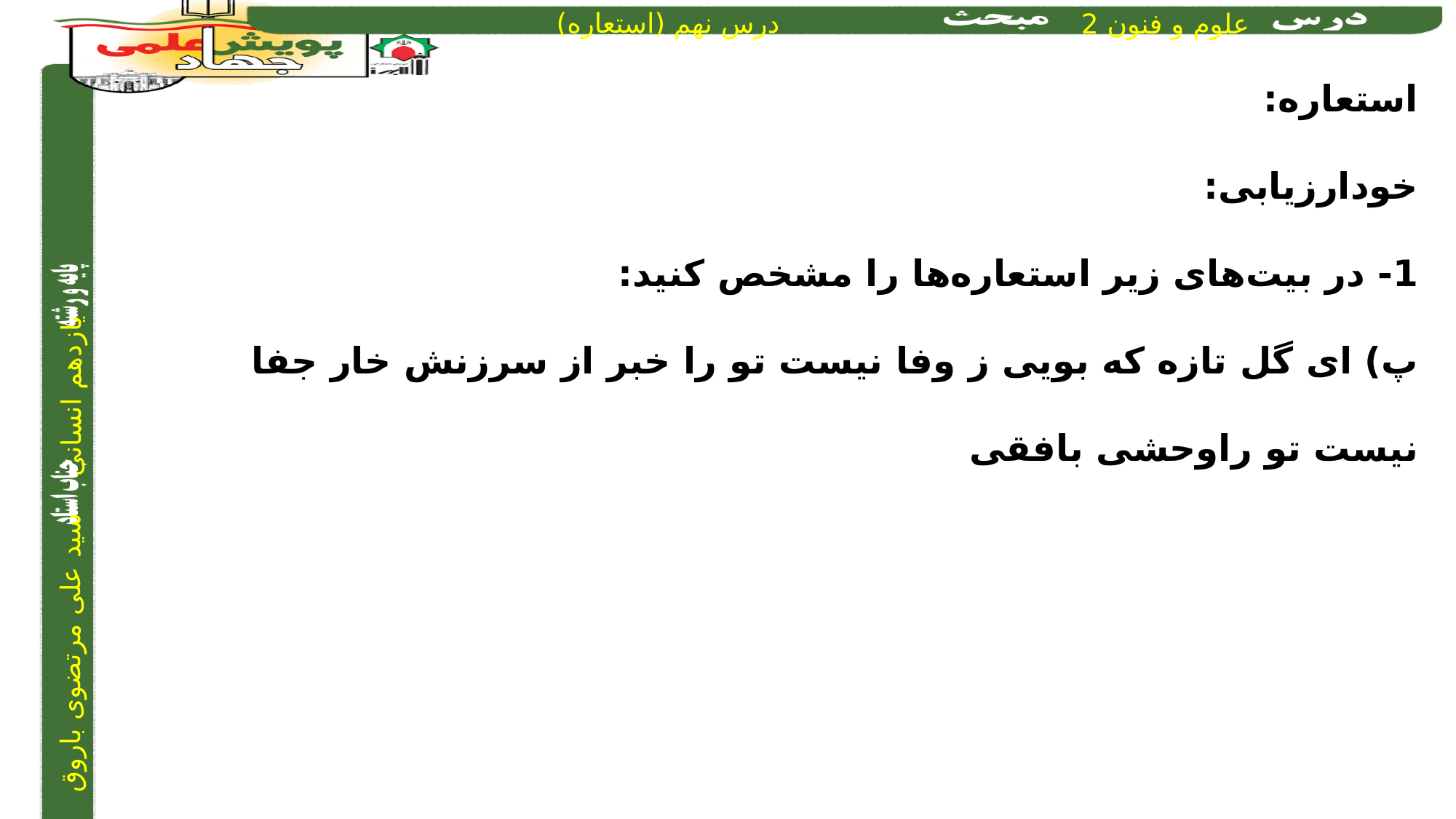

استعاره:
خودارزیابی:
1- در بیت‌های زیر استعاره‌ها را مشخص کنید:
پ) ای گل تازه که بویی ز وفا نیست تو را	 خبر از سرزنش خار جفا نیست تو را	وحشی بافقی